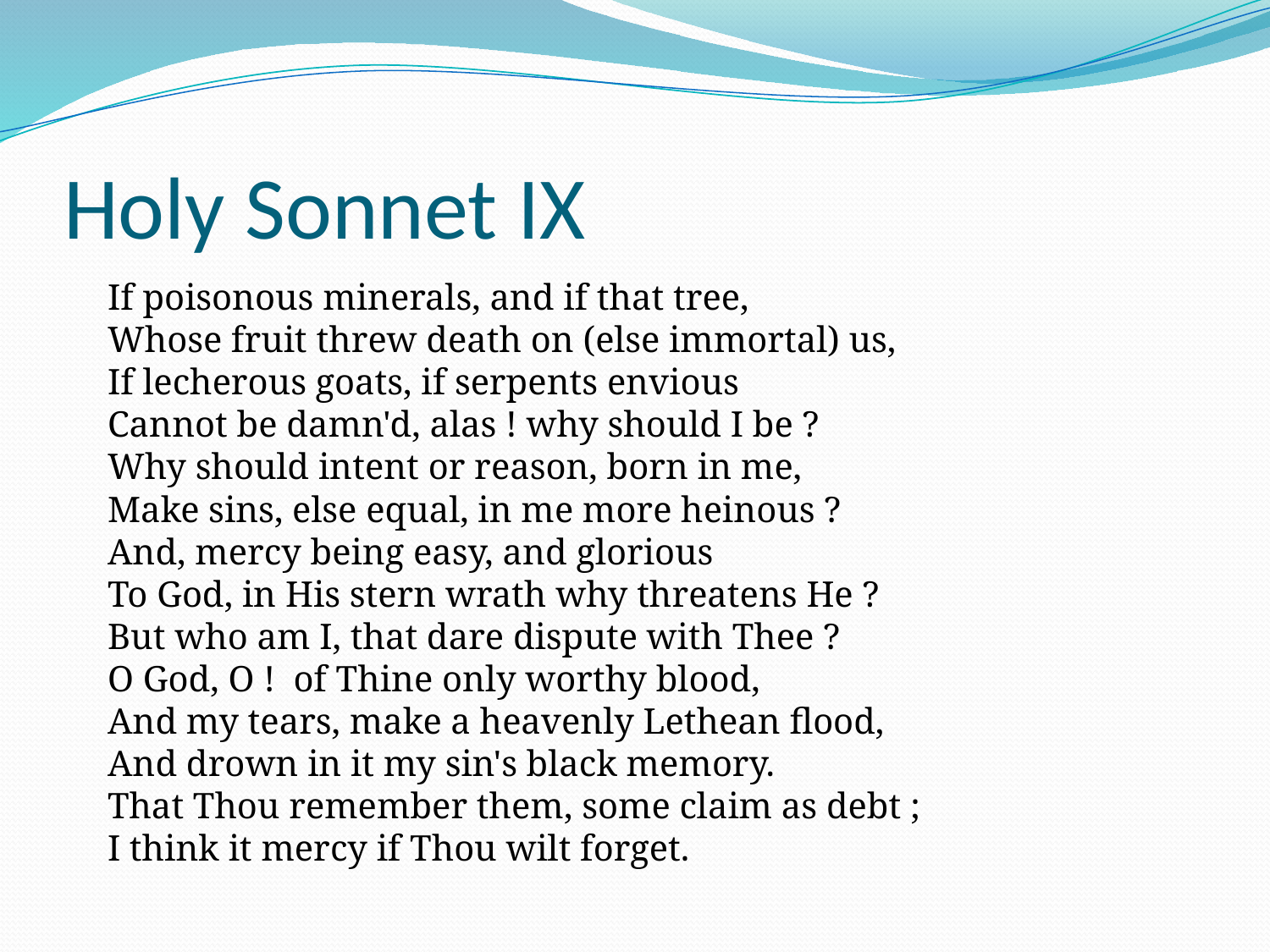

# Holy Sonnet IX
	If poisonous minerals, and if that tree,
Whose fruit threw death on (else immortal) us,
If lecherous goats, if serpents envious
Cannot be damn'd, alas ! why should I be ?
Why should intent or reason, born in me,
Make sins, else equal, in me more heinous ?
And, mercy being easy, and glorious
To God, in His stern wrath why threatens He ?
But who am I, that dare dispute with Thee ?
O God, O !  of Thine only worthy blood,
And my tears, make a heavenly Lethean flood,
And drown in it my sin's black memory.
That Thou remember them, some claim as debt ;
I think it mercy if Thou wilt forget.